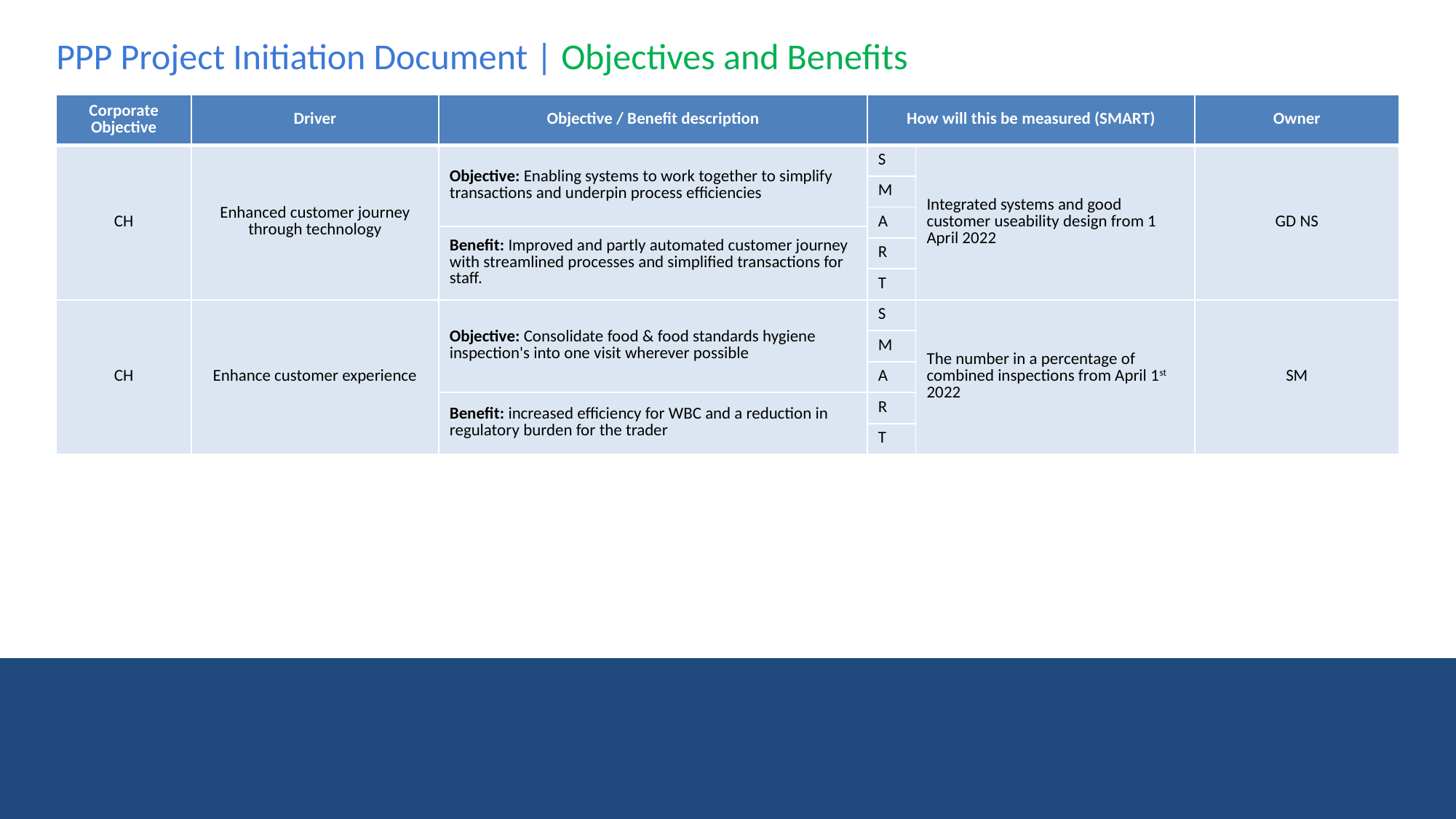

PPP Project Initiation Document | Objectives and Benefits
| Corporate Objective | Driver | Objective / Benefit description | How will this be measured (SMART) |  | Owner |
| --- | --- | --- | --- | --- | --- |
| CH | Enhanced customer journey through technology | Objective: Enabling systems to work together to simplify transactions and underpin process efficiencies | S | Integrated systems and good customer useability design from 1 April 2022 | GD NS |
|  |  |  | M |  |  |
|  |  |  | A |  |  |
|  |  | Benefit: Improved and partly automated customer journey with streamlined processes and simplified transactions for staff. |  |  |  |
|  |  |  | R |  |  |
|  |  |  | T |  |  |
| CH | Enhance customer experience | Objective: Consolidate food & food standards hygiene inspection's into one visit wherever possible | S | The number in a percentage of combined inspections from April 1st 2022 | SM |
|  |  |  | M |  |  |
|  |  |  | A |  |  |
|  |  | Benefit: increased efficiency for WBC and a reduction in regulatory burden for the trader | R |  |  |
|  |  |  | T |  |  |